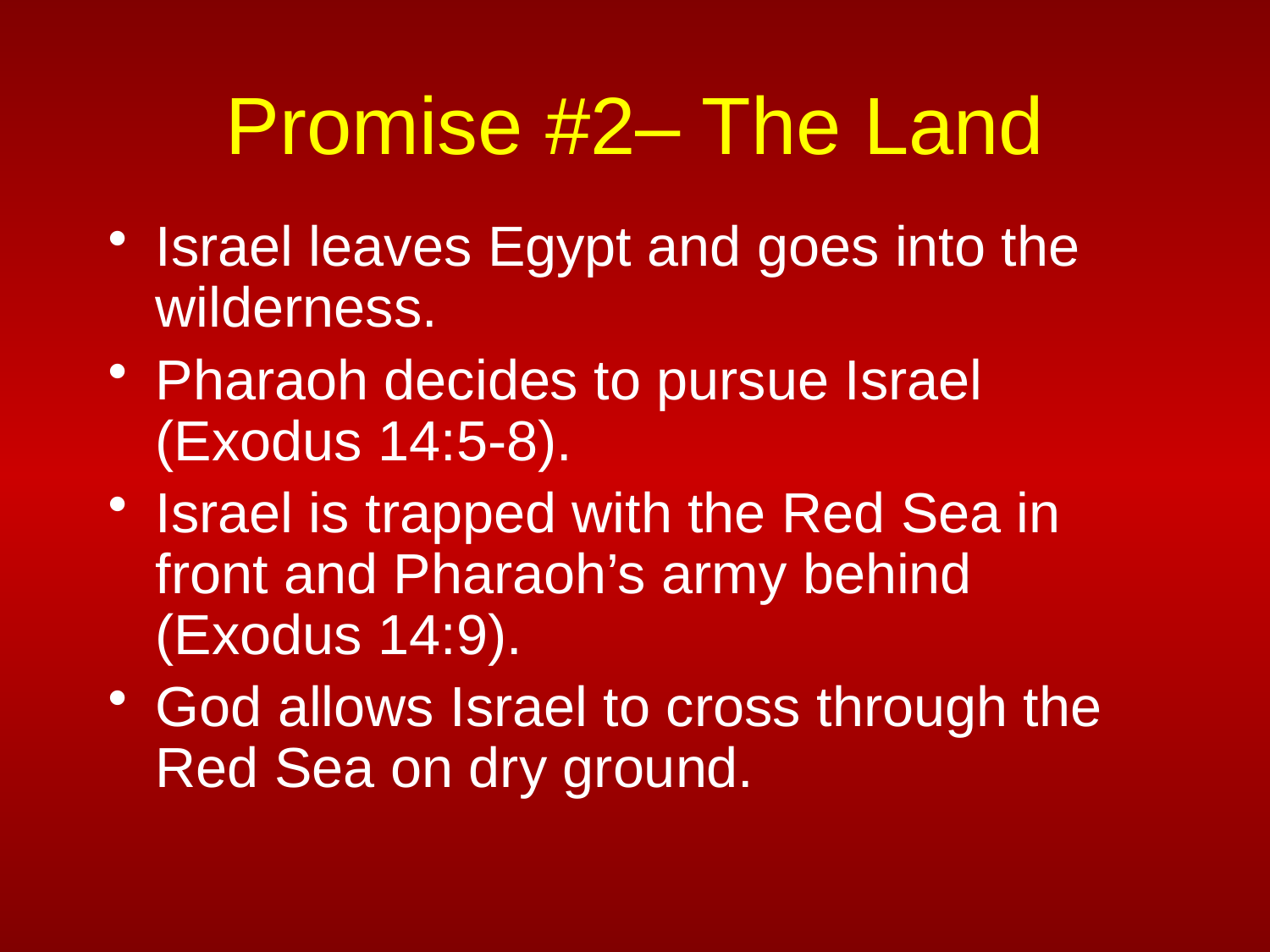

# Promise #2– The Land
Israel leaves Egypt and goes into the wilderness.
Pharaoh decides to pursue Israel (Exodus 14:5-8).
Israel is trapped with the Red Sea in front and Pharaoh’s army behind (Exodus 14:9).
God allows Israel to cross through the Red Sea on dry ground.